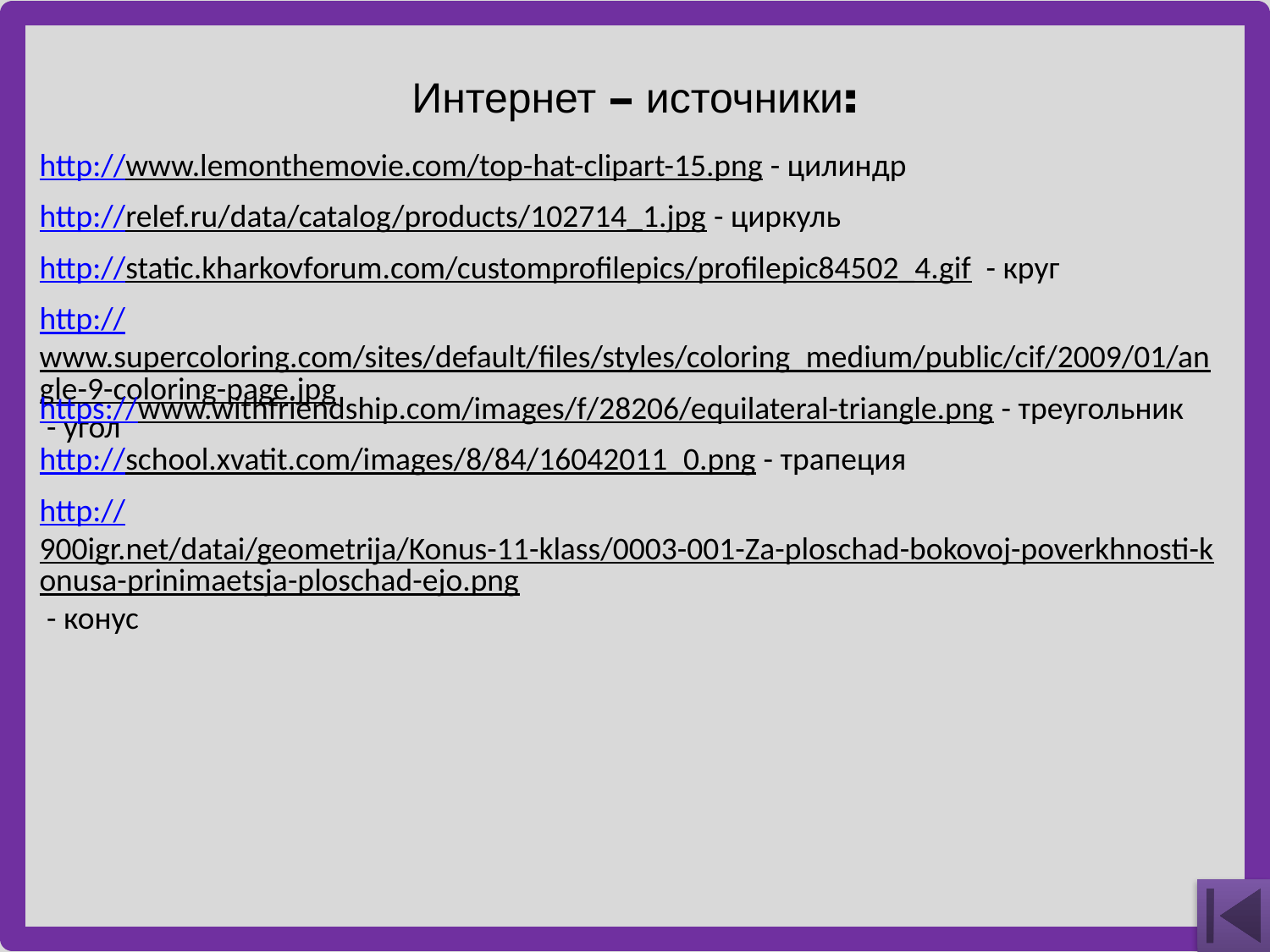

Интернет – источники:
http://www.lemonthemovie.com/top-hat-clipart-15.png - цилиндр
http://relef.ru/data/catalog/products/102714_1.jpg - циркуль
http://static.kharkovforum.com/customprofilepics/profilepic84502_4.gif  - круг
http://www.supercoloring.com/sites/default/files/styles/coloring_medium/public/cif/2009/01/angle-9-coloring-page.jpg - угол
https://www.withfriendship.com/images/f/28206/equilateral-triangle.png - треугольник
http://school.xvatit.com/images/8/84/16042011_0.png - трапеция
http://900igr.net/datai/geometrija/Konus-11-klass/0003-001-Za-ploschad-bokovoj-poverkhnosti-konusa-prinimaetsja-ploschad-ejo.png - конус